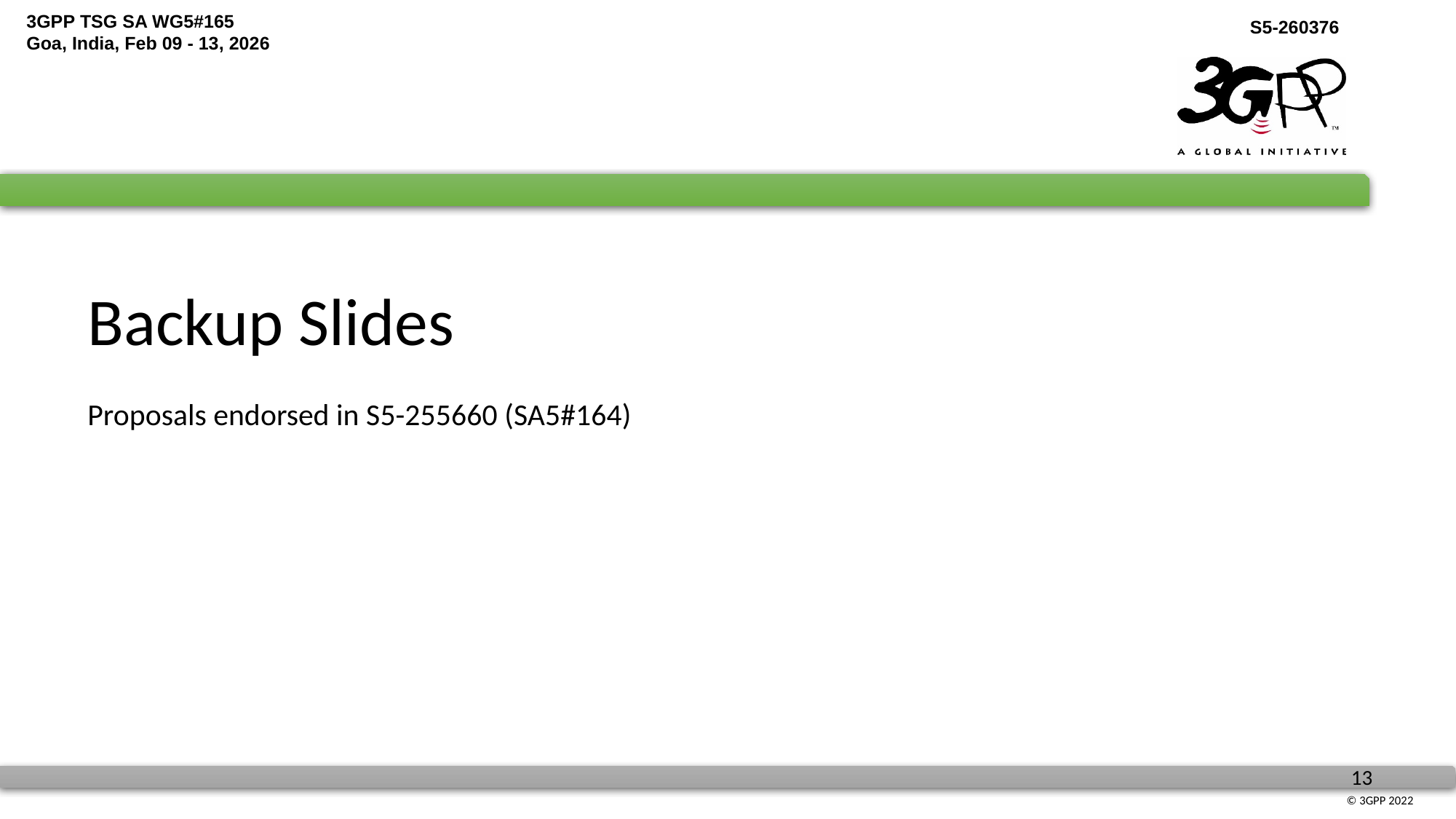

# Backup Slides Proposals endorsed in S5-255660 (SA5#164)